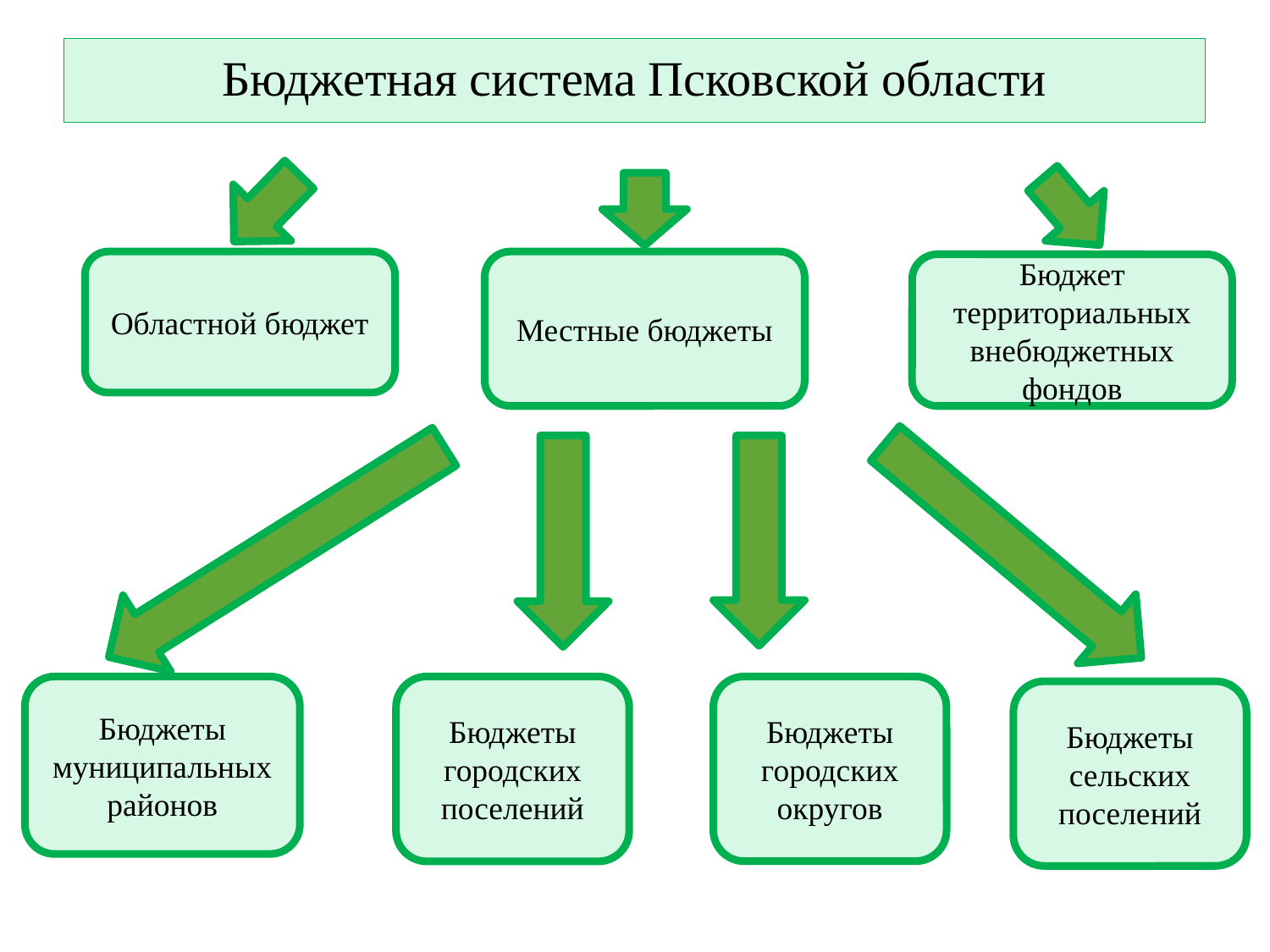

# Бюджетная система Псковской области

Областной бюджет
Местные бюджеты
Бюджет территориальных внебюджетных фондов

Бюджеты городских поселений
Бюджеты муниципальных районов
Бюджеты городских округов
Бюджеты сельских
поселений